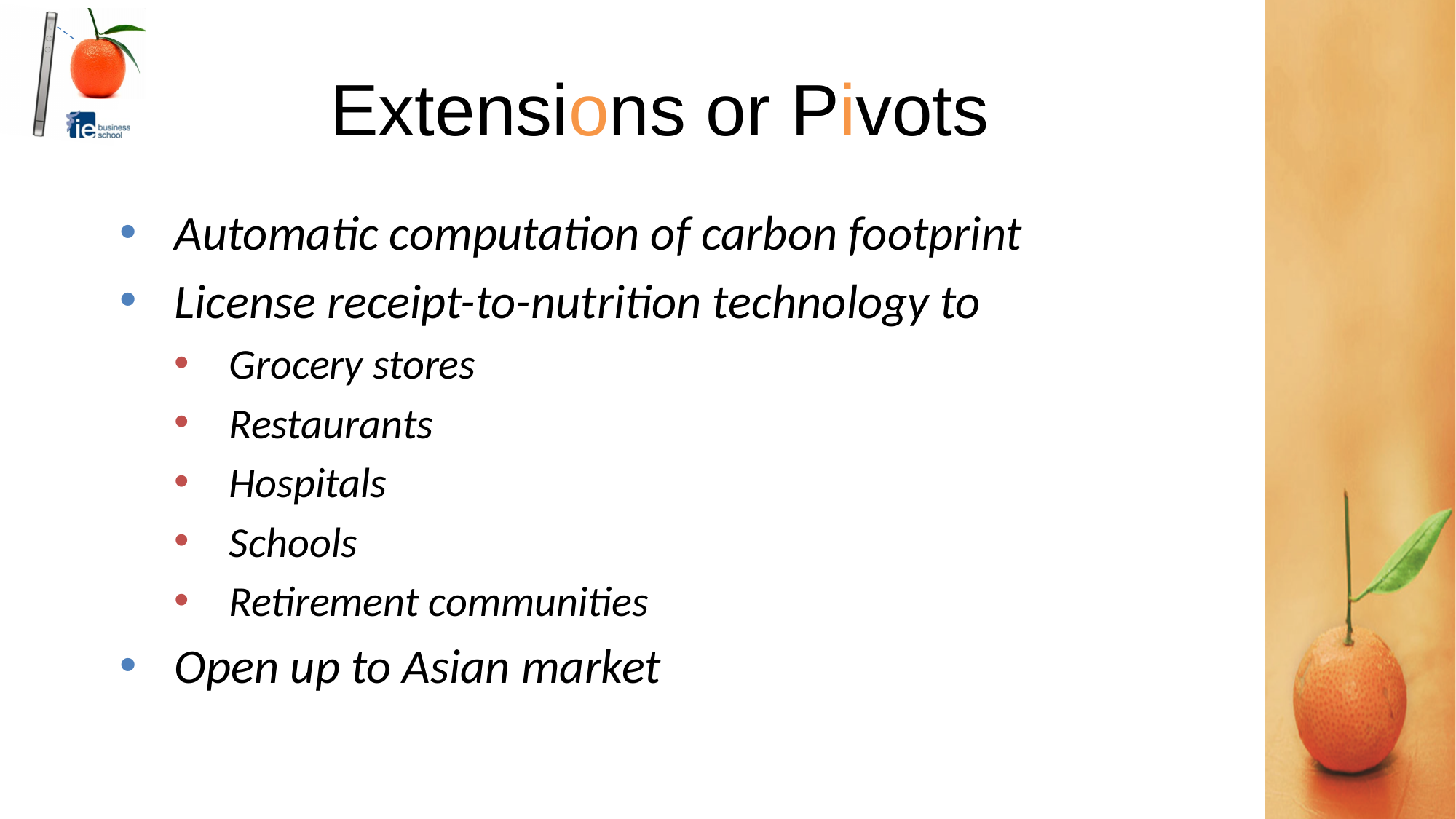

Extensions or Pivots
Automatic computation of carbon footprint
License receipt-to-nutrition technology to
Grocery stores
Restaurants
Hospitals
Schools
Retirement communities
Open up to Asian market